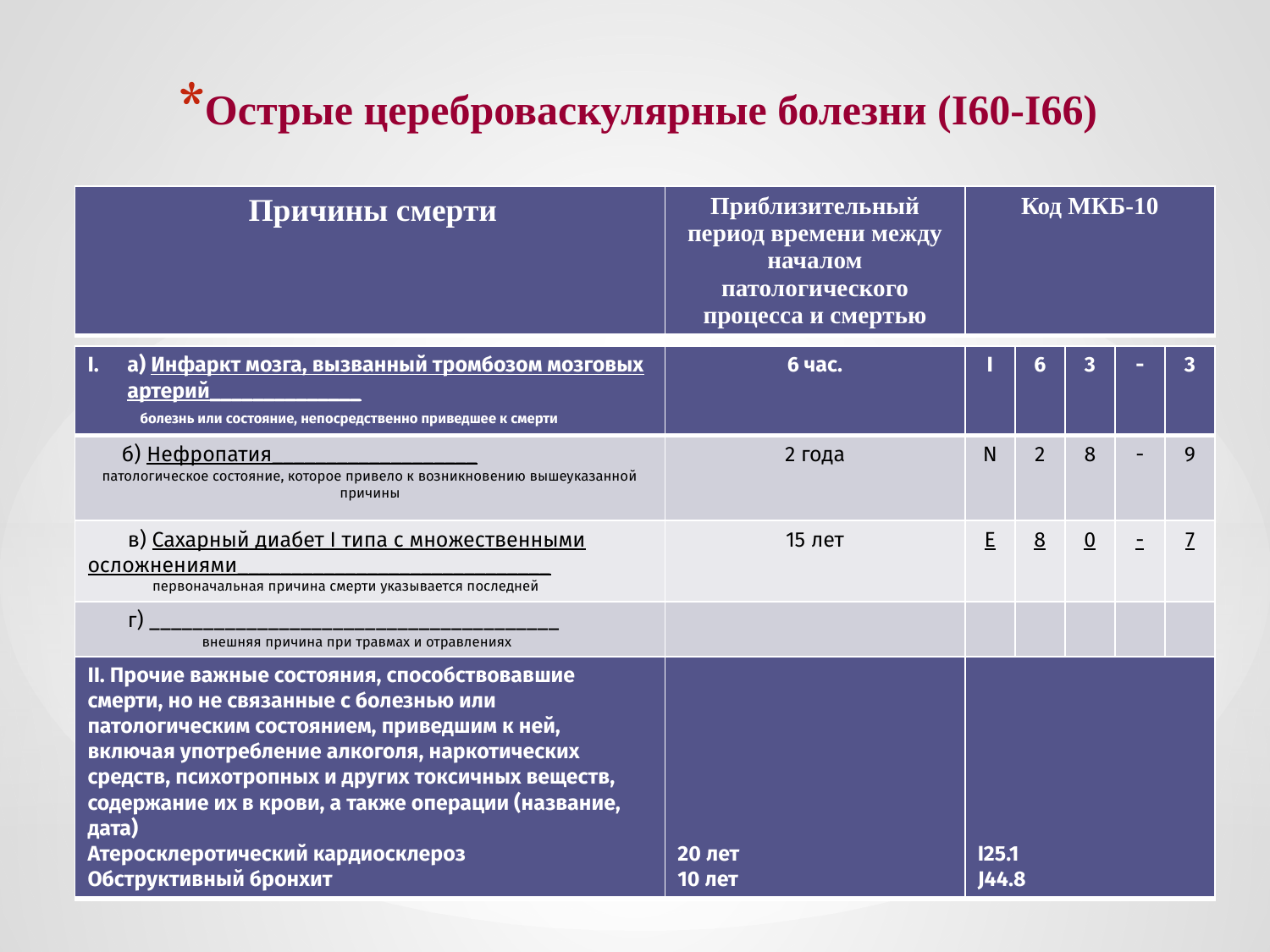

Острые цереброваскулярные болезни (I60-I66)
| Причины смерти | Приблизительный период времени между началом патологического процесса и смертью | Код МКБ-10 |
| --- | --- | --- |
| а) Инфаркт мозга, вызванный тромбозом мозговых артерий\_\_\_\_\_\_\_\_\_\_\_\_\_\_ болезнь или состояние, непосредственно приведшее к смерти | 6 час. | I | 6 | 3 | - | 3 |
| --- | --- | --- | --- | --- | --- | --- |
| б) Нефропатия\_\_\_\_\_\_\_\_\_\_\_\_\_\_\_\_\_\_\_ патологическое состояние, которое привело к возникновению вышеуказанной причины | 2 года | N | 2 | 8 | - | 9 |
| в) Сахарный диабет I типа с множественными осложнениями\_\_\_\_\_\_\_\_\_\_\_\_\_\_\_\_\_\_\_\_\_\_\_\_\_\_\_\_\_ первоначальная причина смерти указывается последней | 15 лет | E | 8 | 0 | - | 7 |
| г) \_\_\_\_\_\_\_\_\_\_\_\_\_\_\_\_\_\_\_\_\_\_\_\_\_\_\_\_\_\_\_\_\_\_\_\_\_\_ внешняя причина при травмах и отравлениях |  |  |  |  |  |  |
#
| II. Прочие важные состояния, способствовавшие смерти, но не связанные с болезнью или патологическим состоянием, приведшим к ней, включая употребление алкоголя, наркотических средств, психотропных и других токсичных веществ, содержание их в крови, а также операции (название, дата) Атеросклеротический кардиосклероз Обструктивный бронхит | 20 лет 10 лет | I25.1 J44.8 |
| --- | --- | --- |